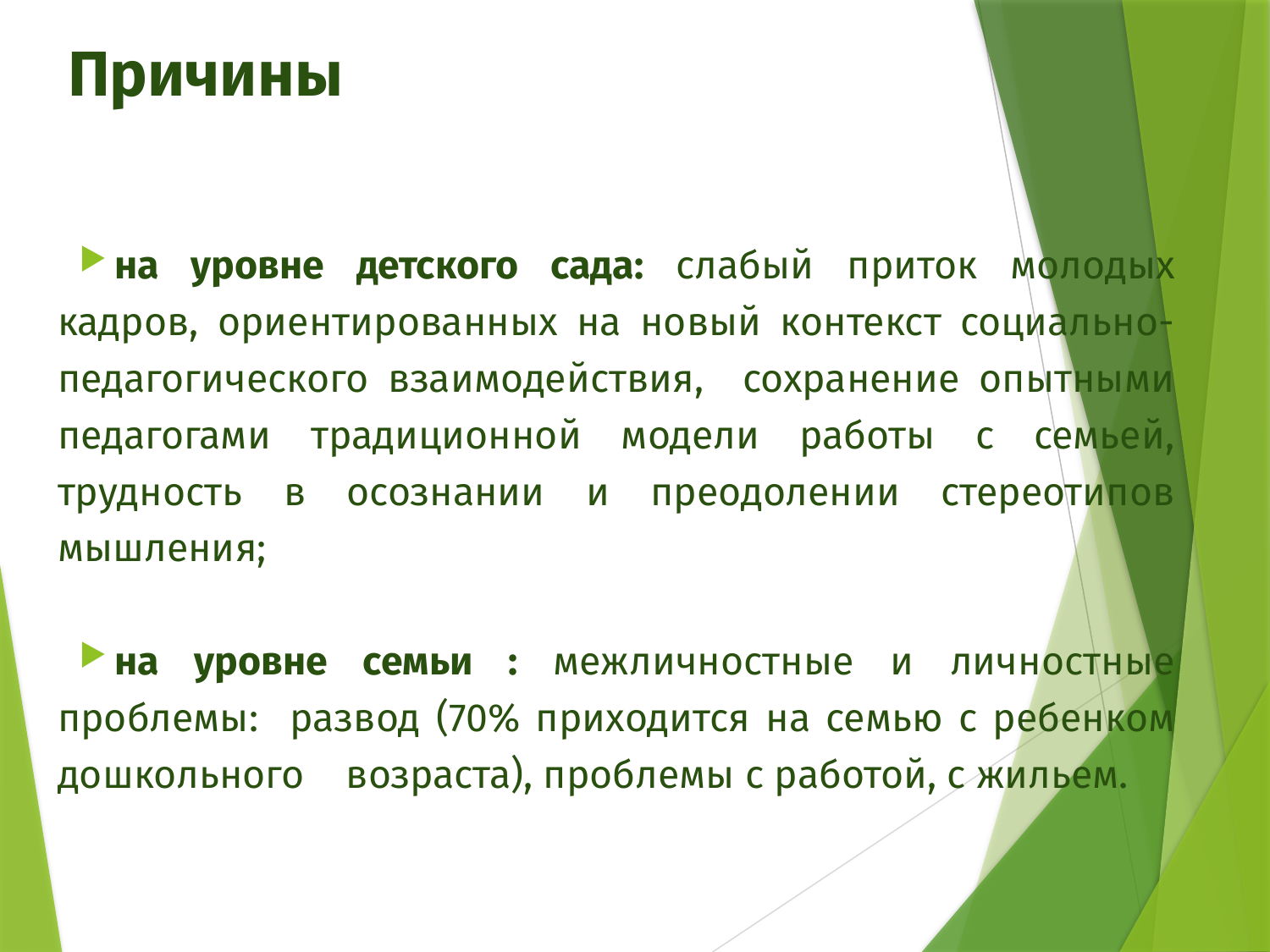

# Причины

на уровне детского сада: слабый приток молодых кадров, ориентированных на новый контекст социально-педагогического взаимодействия,  сохранение опытными педагогами традиционной модели работы с семьей, трудность в осознании и преодолении стереотипов мышления;

на уровне семьи : межличностные и личностные проблемы:  развод (70% приходится на семью с ребенком дошкольного    возраста), проблемы с работой, с жильем.